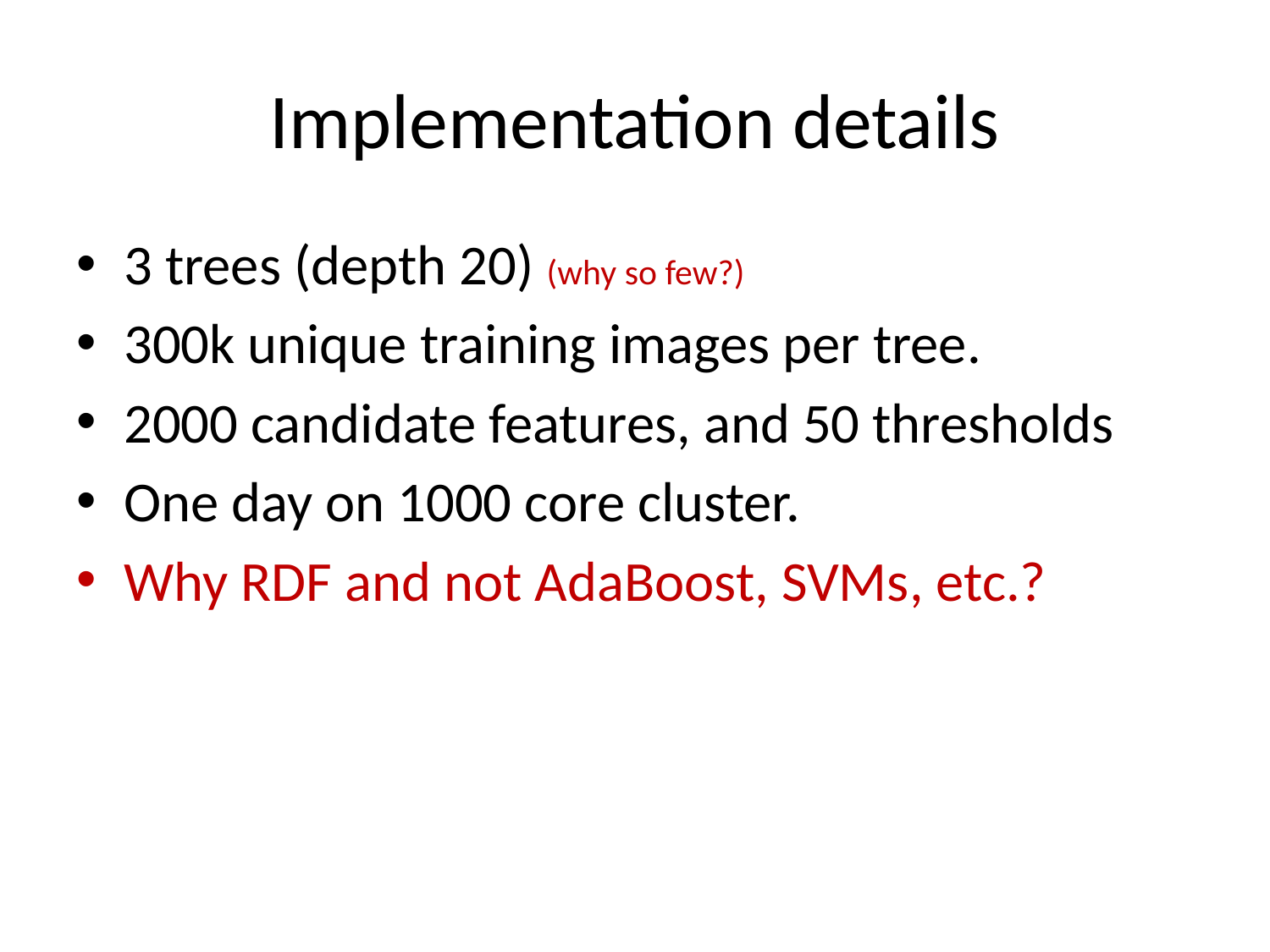

# Implementation details
3 trees (depth 20) (why so few?)
300k unique training images per tree.
2000 candidate features, and 50 thresholds
One day on 1000 core cluster.
Why RDF and not AdaBoost, SVMs, etc.?